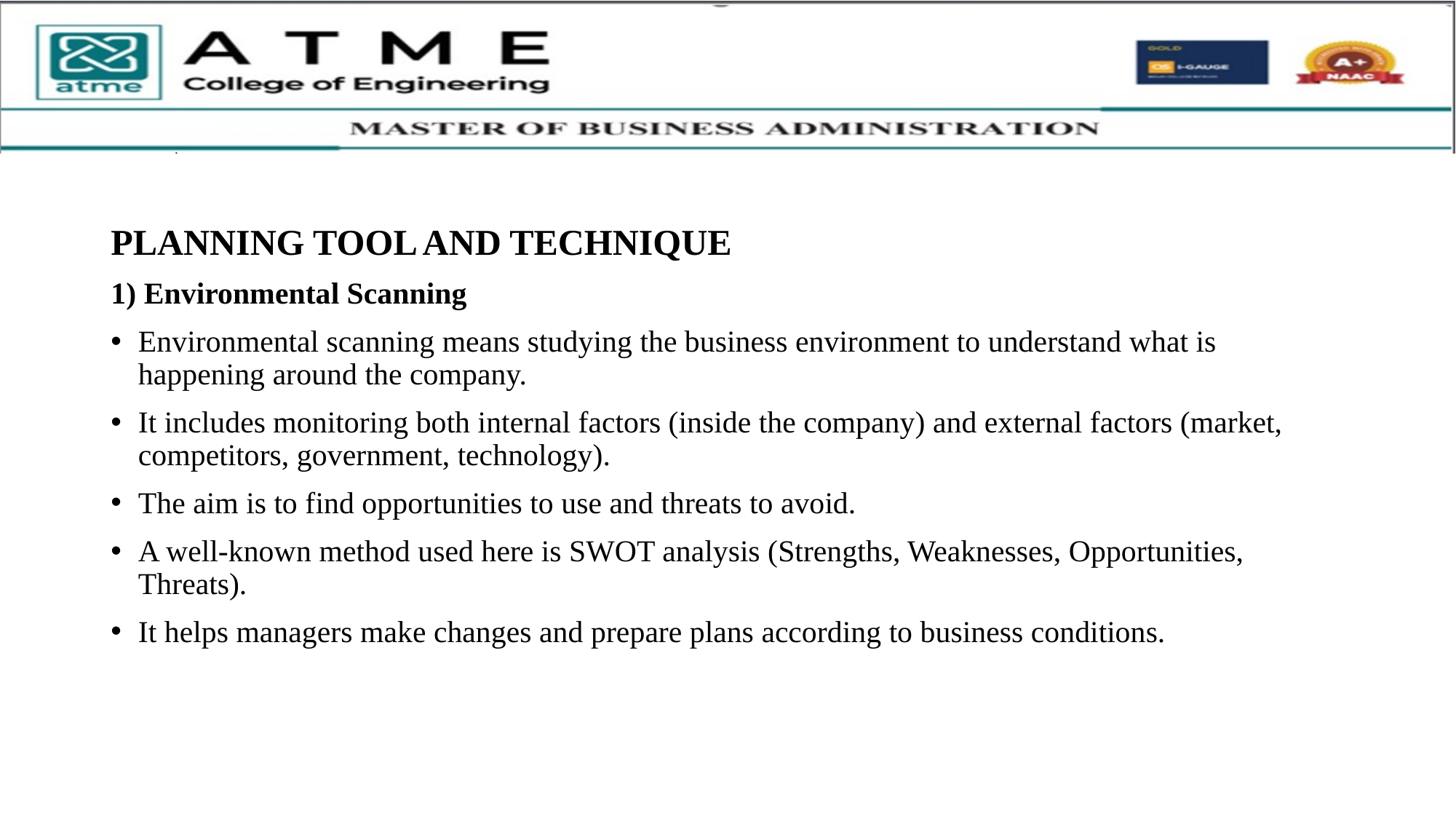

PLANNING TOOL AND TECHNIQUE
1) Environmental Scanning
Environmental scanning means studying the business environment to understand what is happening around the company.
It includes monitoring both internal factors (inside the company) and external factors (market, competitors, government, technology).
The aim is to find opportunities to use and threats to avoid.
A well-known method used here is SWOT analysis (Strengths, Weaknesses, Opportunities, Threats).
It helps managers make changes and prepare plans according to business conditions.